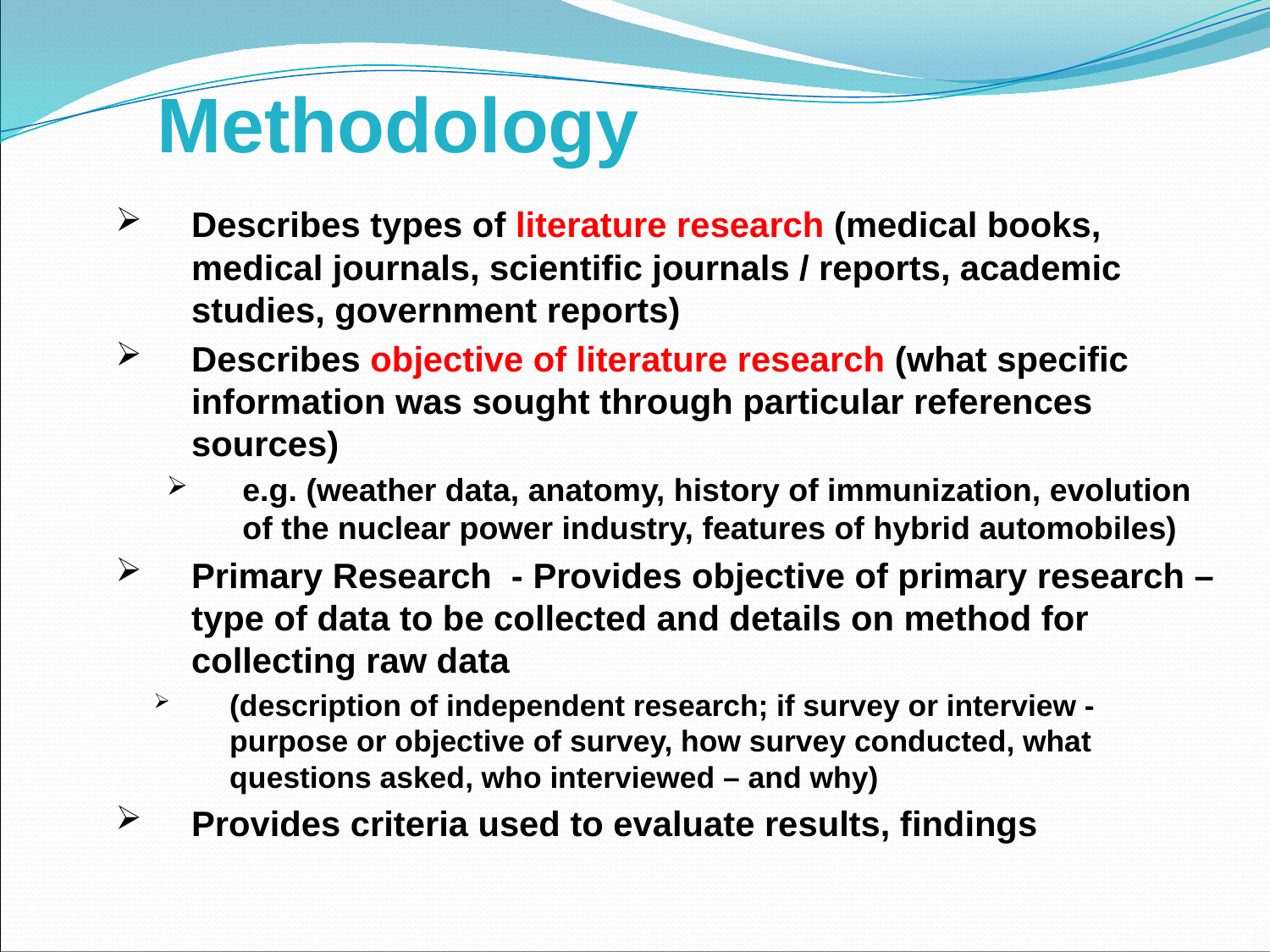

# Methodology
Describes types of literature research (medical books, medical journals, scientific journals / reports, academic studies, government reports)
Describes objective of literature research (what specific information was sought through particular references sources)
e.g. (weather data, anatomy, history of immunization, evolution of the nuclear power industry, features of hybrid automobiles)
Primary Research  - Provides objective of primary research – type of data to be collected and details on method for collecting raw data
(description of independent research; if survey or interview - purpose or objective of survey, how survey conducted, what questions asked, who interviewed – and why)
Provides criteria used to evaluate results, findings